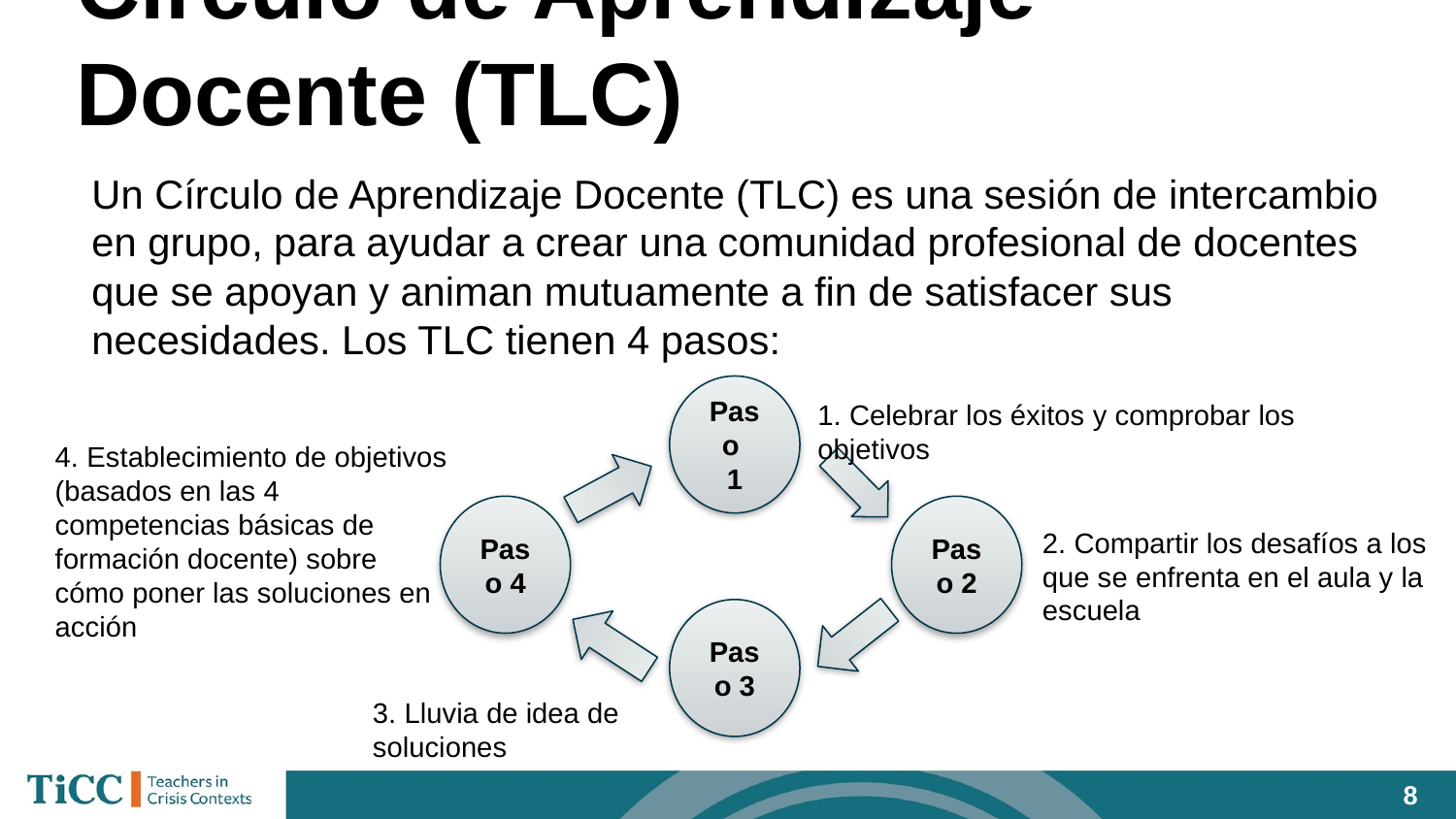

# Círculo de Aprendizaje Docente (TLC)
Un Círculo de Aprendizaje Docente (TLC) es una sesión de intercambio en grupo, para ayudar a crear una comunidad profesional de docentes que se apoyan y animan mutuamente a fin de satisfacer sus necesidades. Los TLC tienen 4 pasos:

Paso
1
1. Celebrar los éxitos y comprobar los objetivos
4. Establecimiento de objetivos (basados en las 4 competencias básicas de formación docente) sobre cómo poner las soluciones en acción

Paso 4
Paso 2
2. Compartir los desafíos a los que se enfrenta en el aula y la escuela

Paso 3
3. Lluvia de idea de soluciones
8